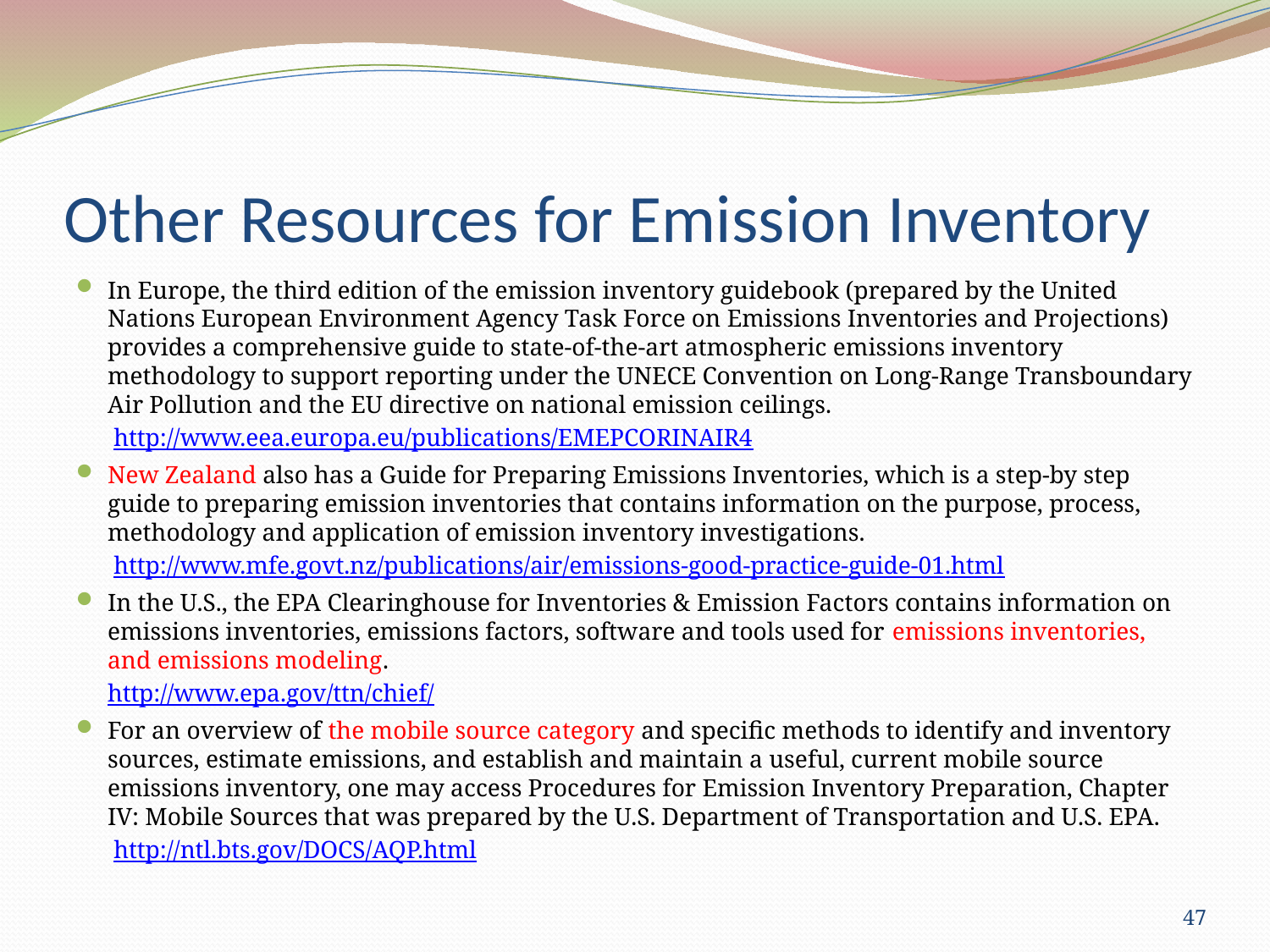

# Other Resources for Emission Inventory
In Europe, the third edition of the emission inventory guidebook (prepared by the United Nations European Environment Agency Task Force on Emissions Inventories and Projections) provides a comprehensive guide to state-of-the-art atmospheric emissions inventory methodology to support reporting under the UNECE Convention on Long-Range Transboundary Air Pollution and the EU directive on national emission ceilings.
	 http://www.eea.europa.eu/publications/EMEPCORINAIR4
New Zealand also has a Guide for Preparing Emissions Inventories, which is a step-by step guide to preparing emission inventories that contains information on the purpose, process, methodology and application of emission inventory investigations.
	 http://www.mfe.govt.nz/publications/air/emissions-good-practice-guide-01.html
In the U.S., the EPA Clearinghouse for Inventories & Emission Factors contains information on emissions inventories, emissions factors, software and tools used for emissions inventories, and emissions modeling.
	http://www.epa.gov/ttn/chief/
For an overview of the mobile source category and specific methods to identify and inventory sources, estimate emissions, and establish and maintain a useful, current mobile source emissions inventory, one may access Procedures for Emission Inventory Preparation, Chapter IV: Mobile Sources that was prepared by the U.S. Department of Transportation and U.S. EPA.
	 http://ntl.bts.gov/DOCS/AQP.html

47